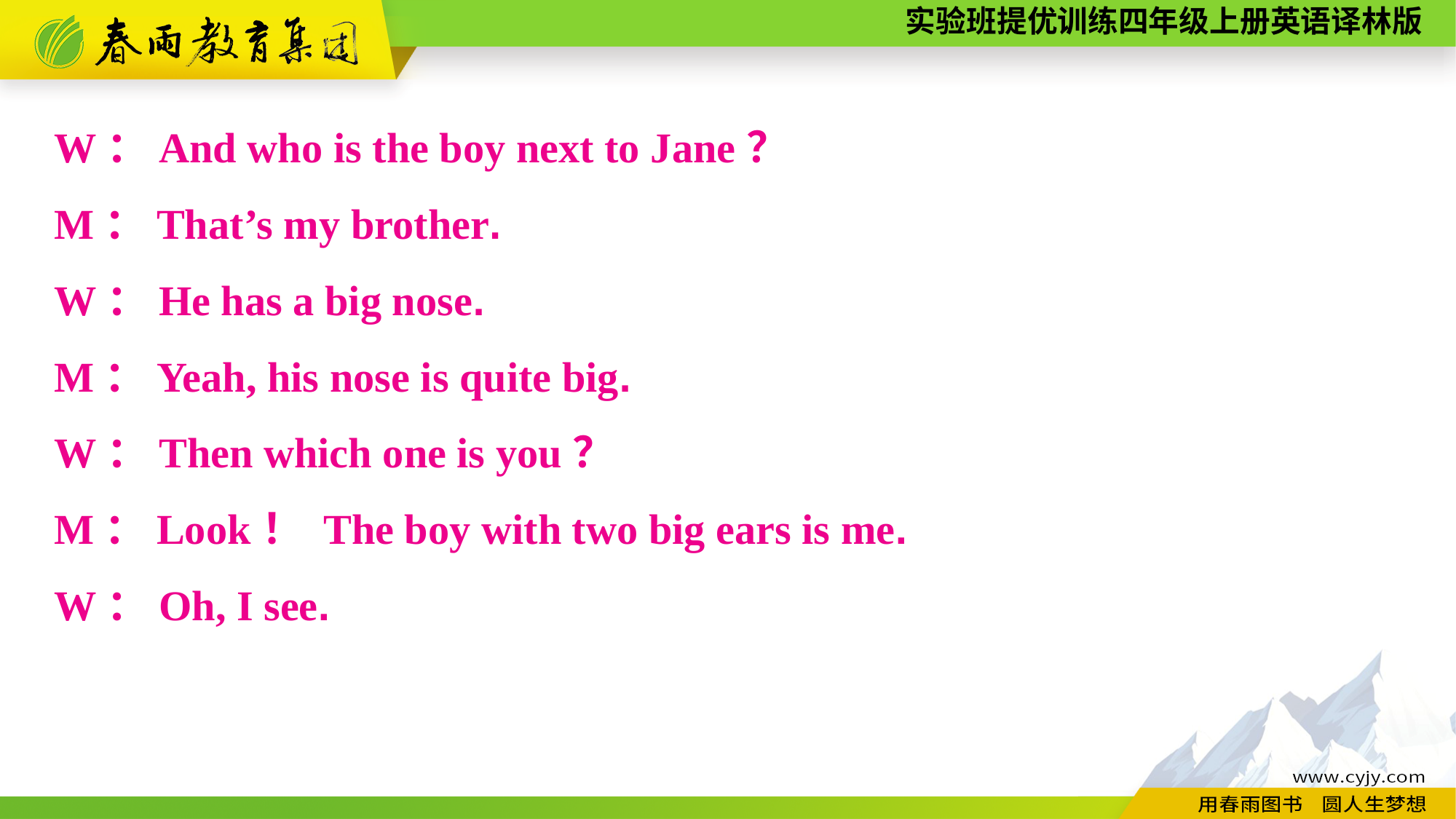

W：And who is the boy next to Jane？
M：That’s my brother.
W：He has a big nose.
M：Yeah, his nose is quite big.
W：Then which one is you？
M：Look！ The boy with two big ears is me.
W：Oh, I see.